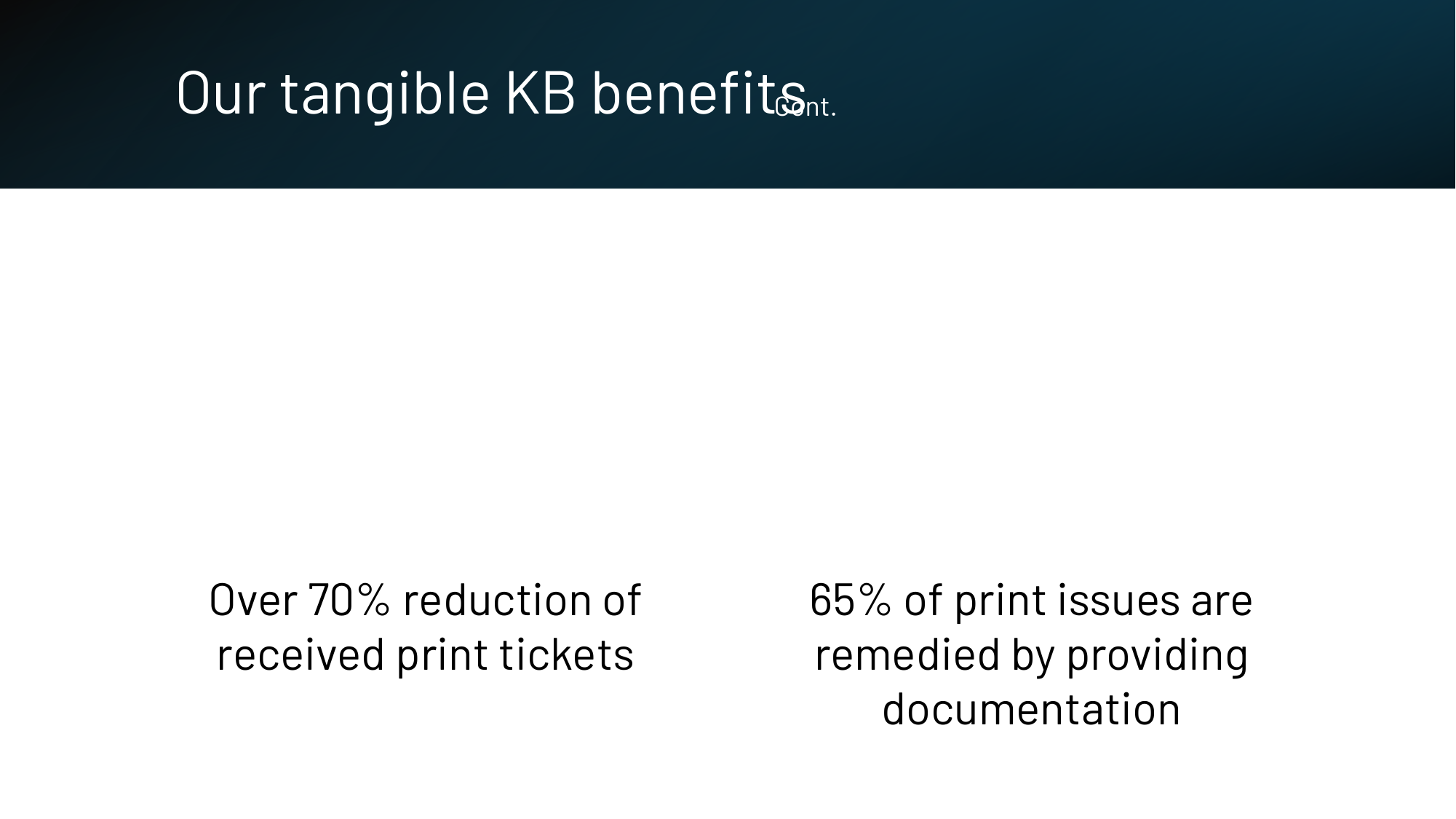

# Our tangible KB benefits
Cont.
Over 70% reduction of received print tickets
65% of print issues are remedied by providing documentation